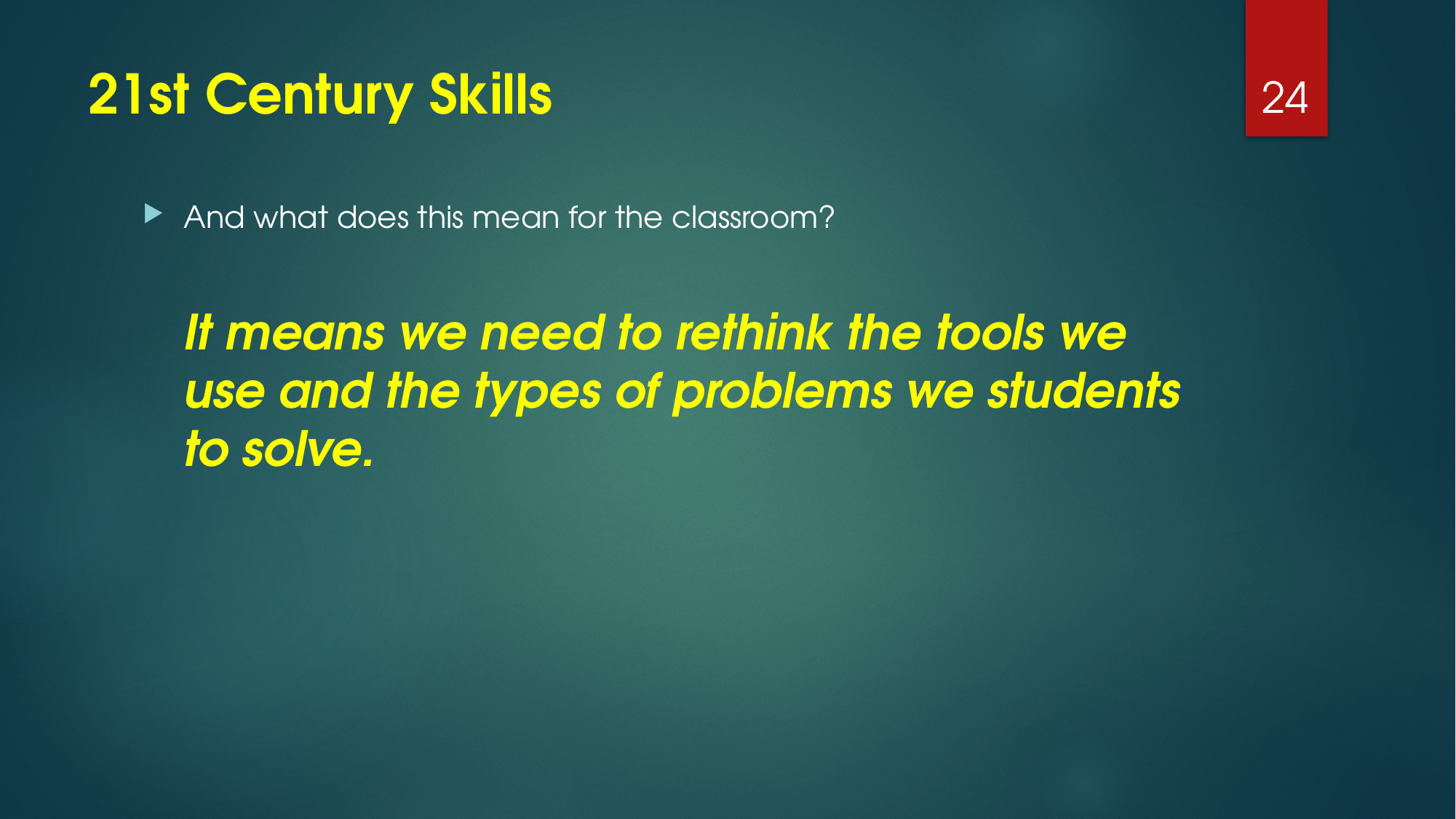

24
# 21st Century Skills
And what does this mean for the classroom?

	It means we need to rethink the tools we use and the types of problems we students to solve.